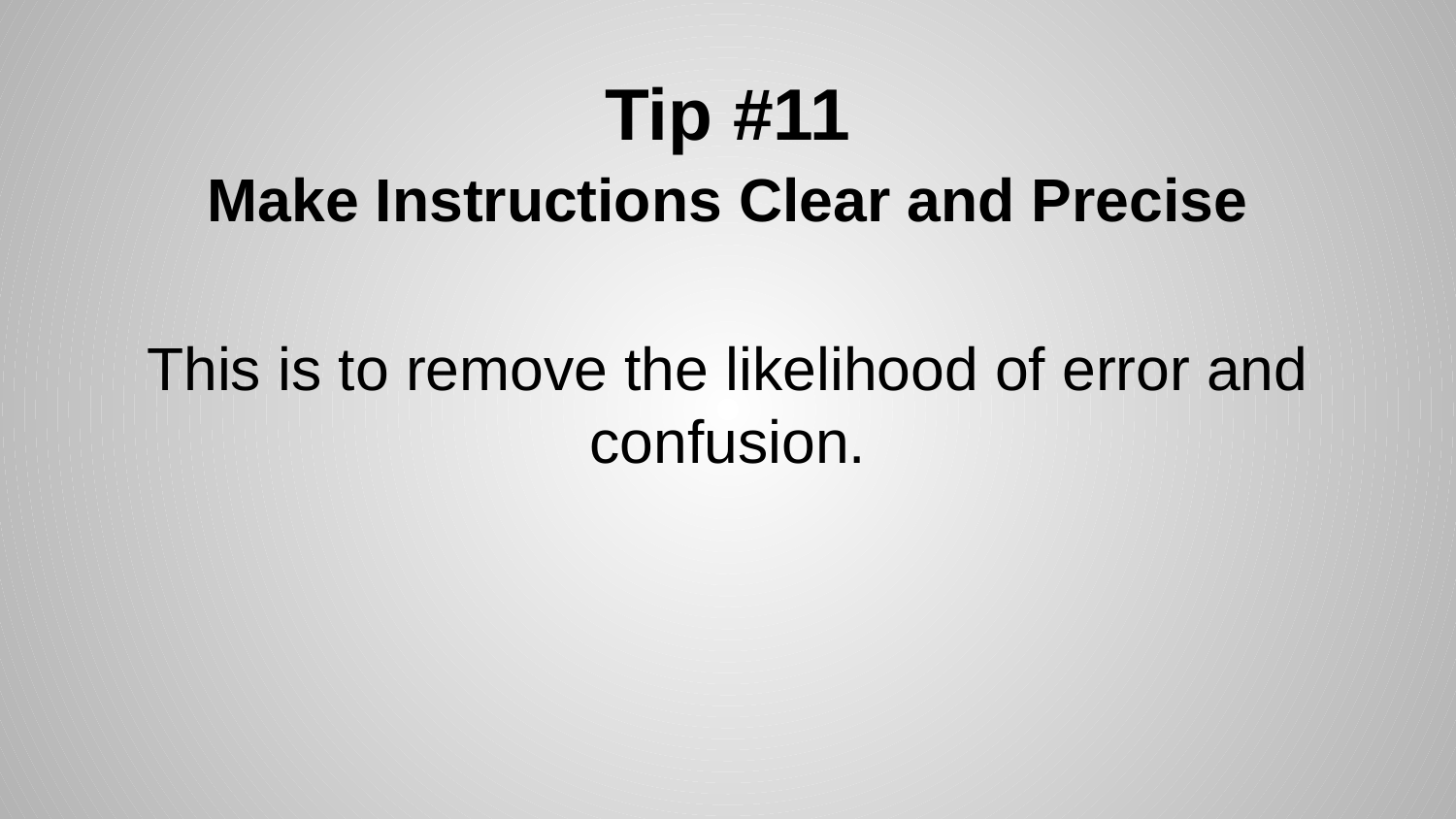

# Tip #11

Make Instructions Clear and Precise

This is to remove the likelihood of error and confusion.